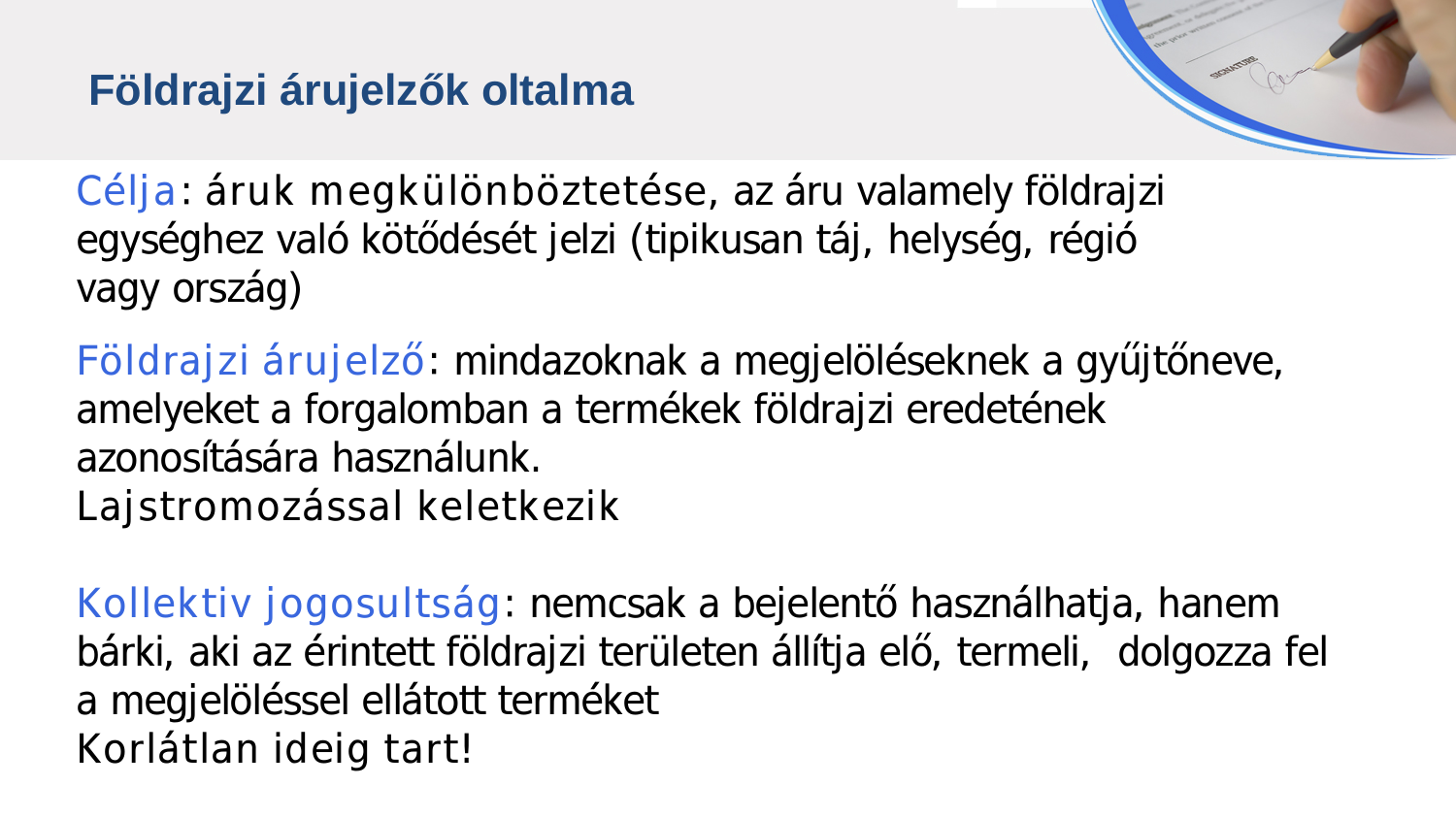

Földrajzi árujelzők oltalma
Célja: áruk megkülönböztetése, az áru valamely földrajzi
egységhez való kötődését jelzi (tipikusan táj, helység, régió
vagy ország)
Földrajzi árujelző: mindazoknak a megjelöléseknek a gyűjtőneve,
amelyeket a forgalomban a termékek földrajzi eredetének
azonosítására használunk.
Lajstromozással keletkezik

Kollektiv jogosultság: nemcsak a bejelentő használhatja, hanem
bárki, aki az érintett földrajzi területen állítja elő, termeli,  dolgozza fel a megjelöléssel ellátott terméket
Korlátlan ideig tart!